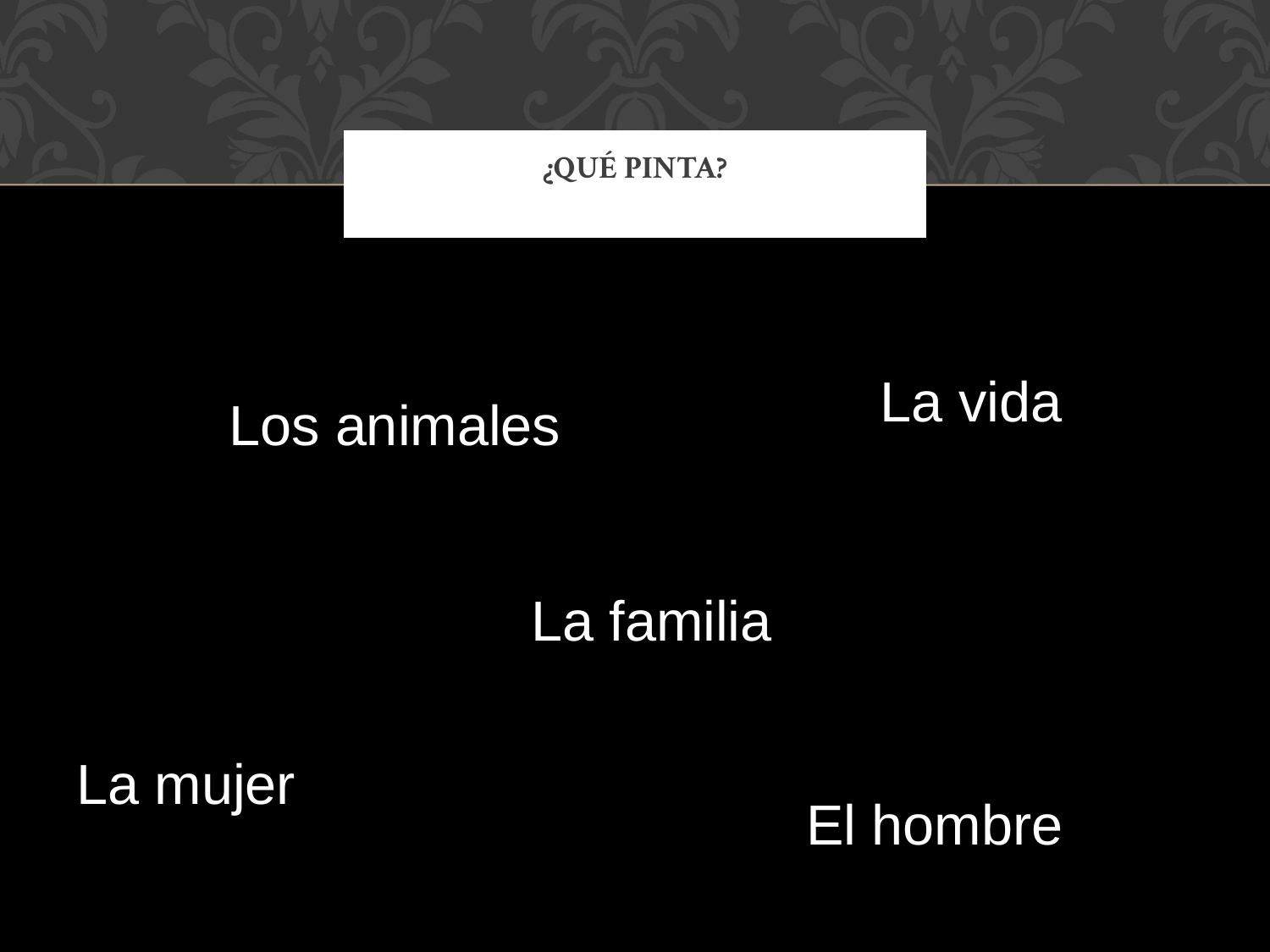

# ¿Qué pinta?
La vida
Los animales
La familia
La mujer
El hombre